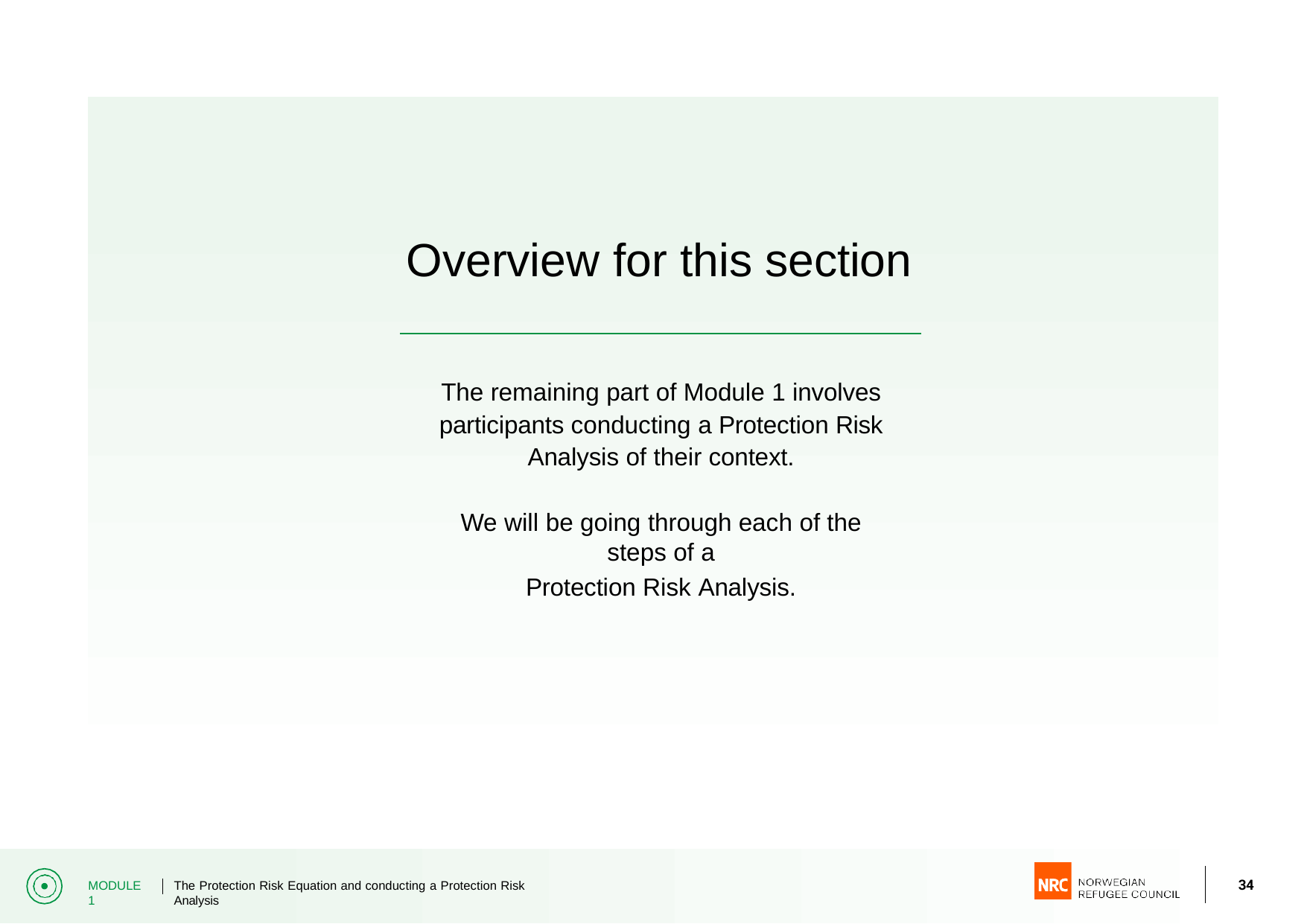

# Overview for this section

The remaining part of Module 1 involves participants conducting a Protection Risk Analysis of their context.

We will be going through each of the steps of a
Protection Risk Analysis.
34
MODULE 1
The Protection Risk Equation and conducting a Protection Risk Analysis